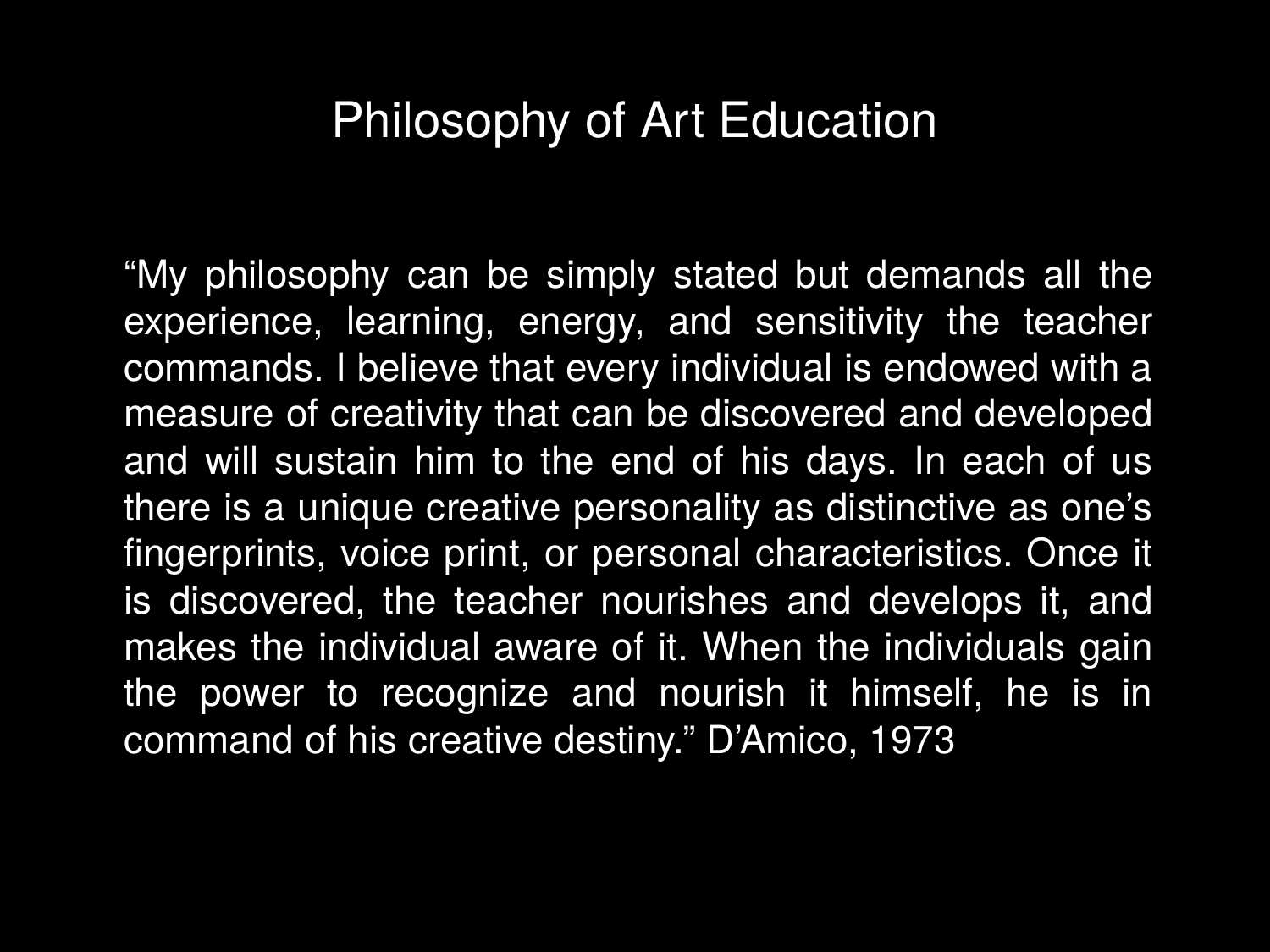

# Philosophy of Art Education
“My philosophy can be simply stated but demands all the experience, learning, energy, and sensitivity the teacher commands. I believe that every individual is endowed with a measure of creativity that can be discovered and developed and will sustain him to the end of his days. In each of us there is a unique creative personality as distinctive as one’s fingerprints, voice print, or personal characteristics. Once it is discovered, the teacher nourishes and develops it, and makes the individual aware of it. When the individuals gain the power to recognize and nourish it himself, he is in command of his creative destiny.” D’Amico, 1973